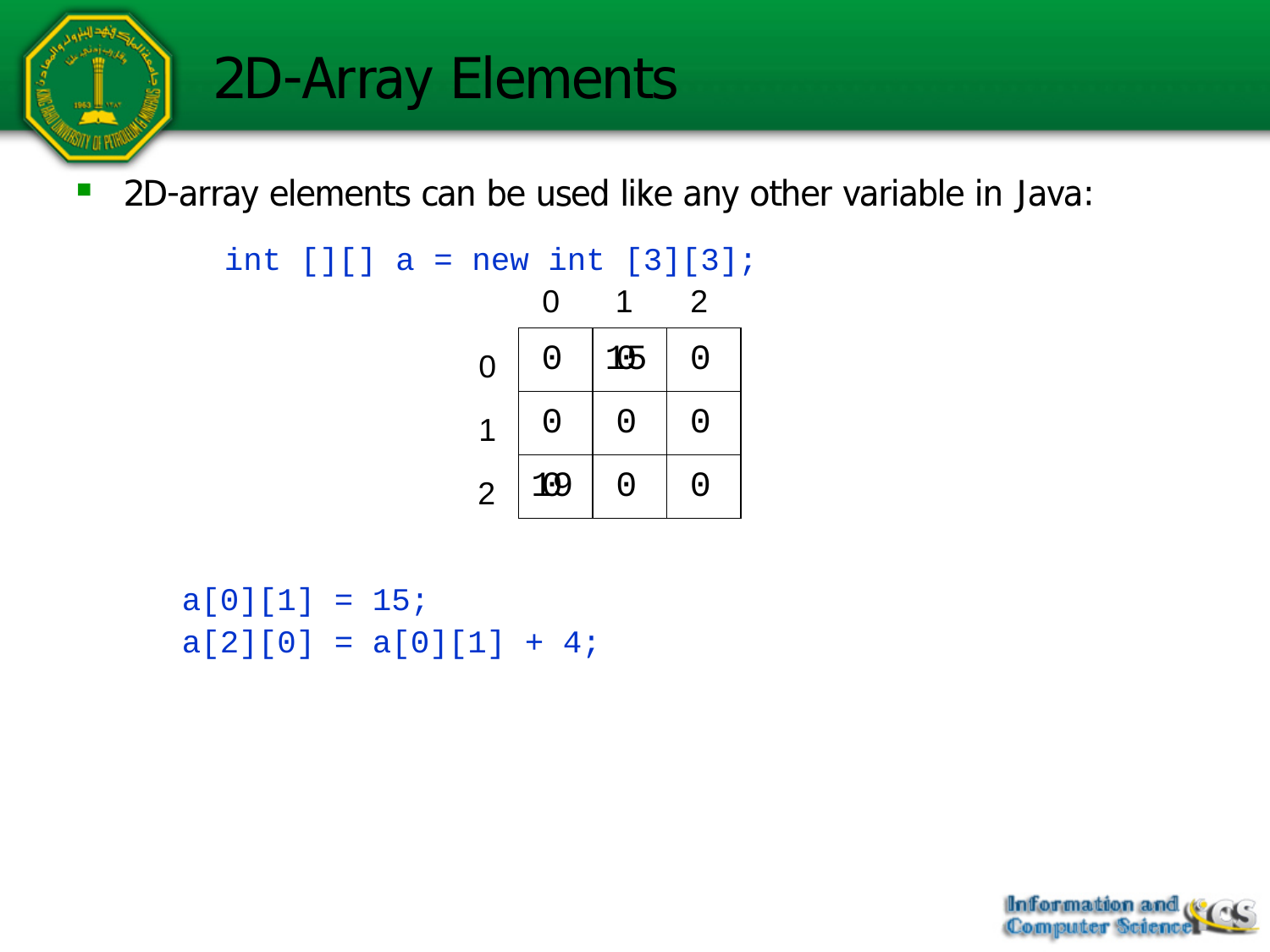

# 2D-Array Elements
2D-array elements can be used like any other variable in Java:

int [][] a = new int [3][3];
0
1
2

0
15
0
0
0
1
2
0
0
0
19
0
0
0
a[0][1] = 15;
a[2][0] = a[0][1] + 4;